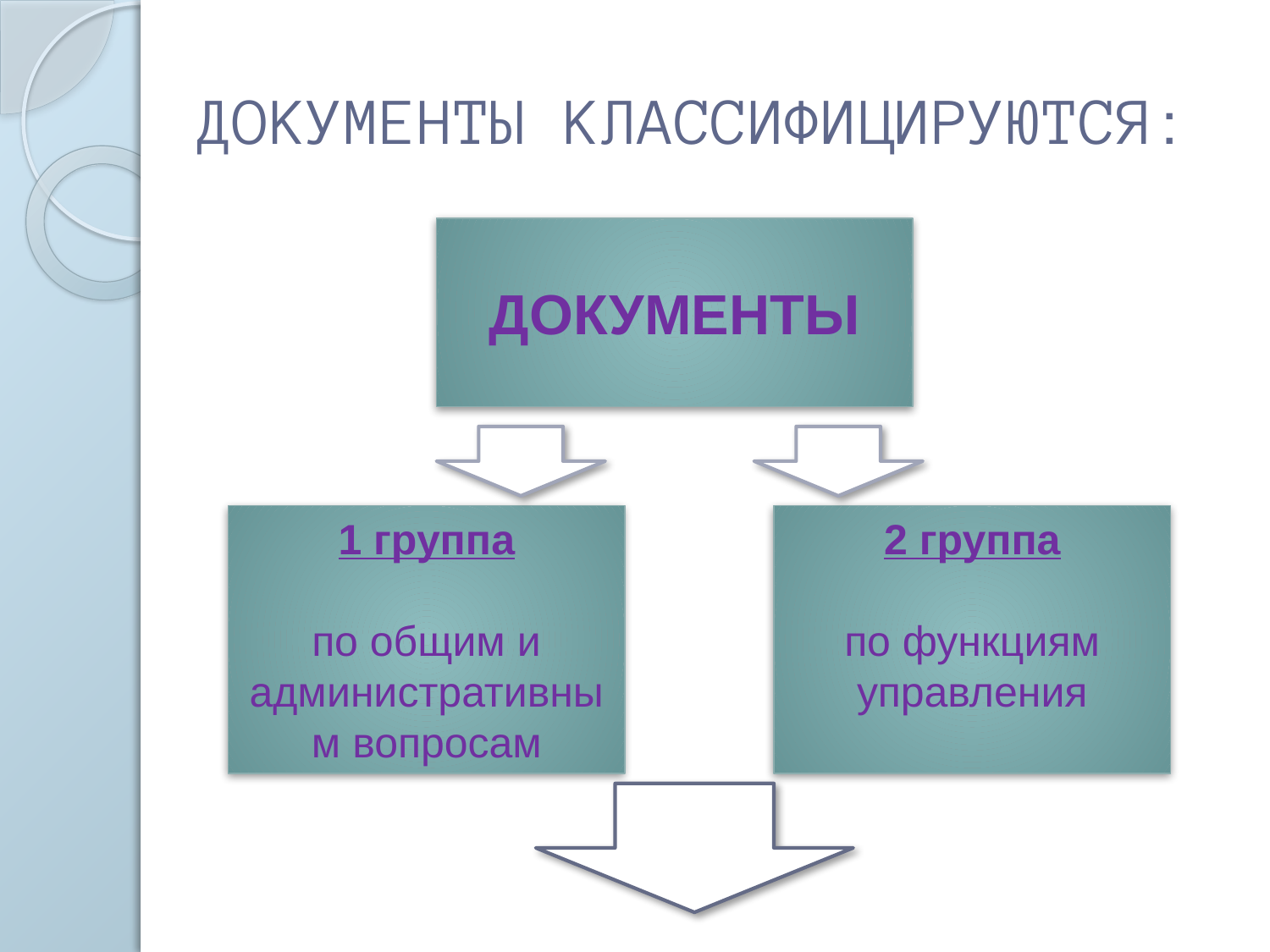

# ДОКУМЕНТЫ КЛАССИФИЦИРУЮТСЯ:

ДОКУМЕНТЫ

1 группа

по общим и административным вопросам
2 группа

по функциям управления